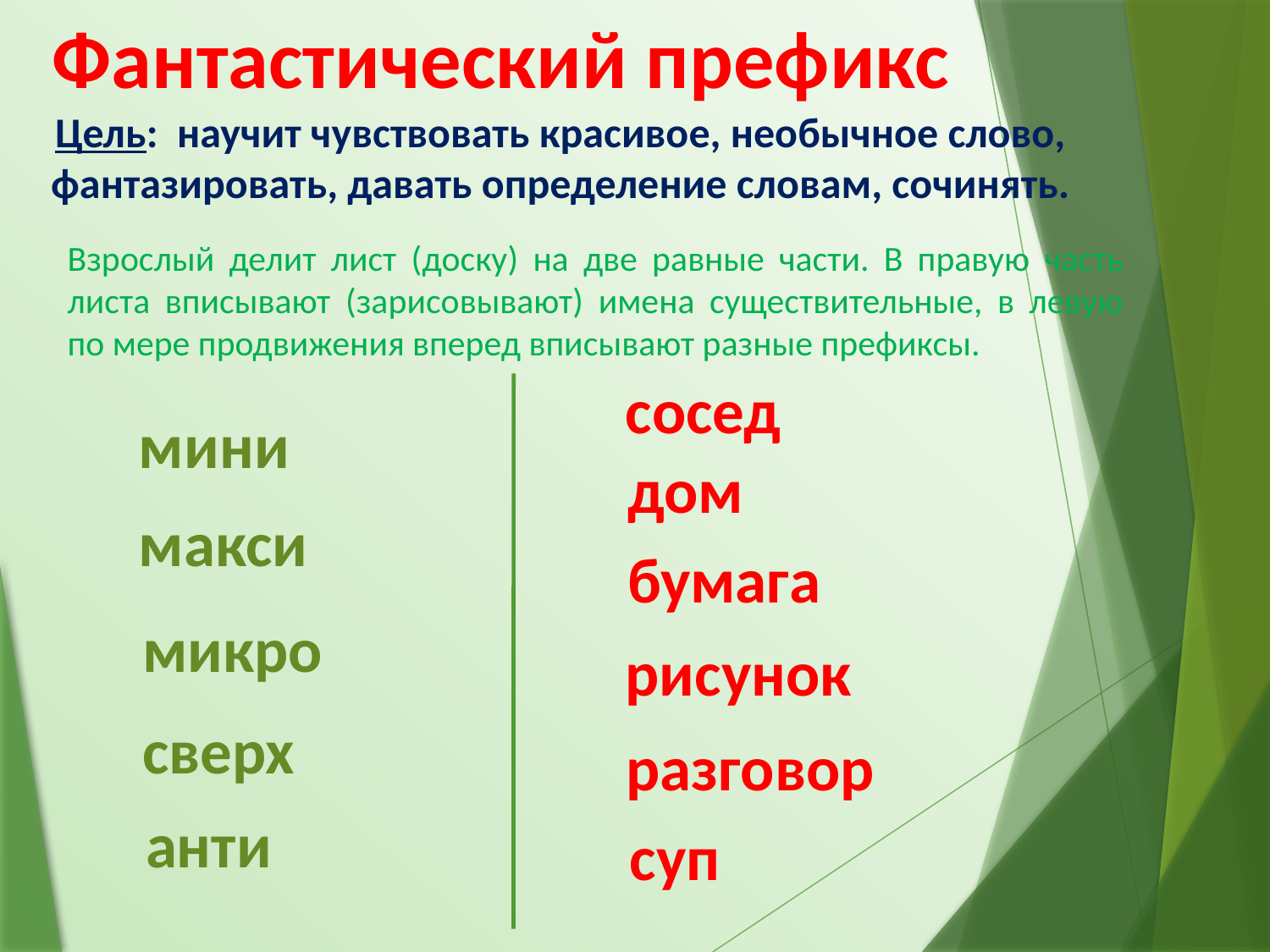

# Фантастический префикс
Цель:  научит чувствовать красивое, необычное слово, фантазировать, давать определение словам, сочинять.
Взрослый делит лист (доску) на две равные части. В правую часть листа вписывают (зарисовывают) имена существительные, в левую по мере продвижения вперед вписывают разные префиксы.

сосед
мини
дом
макси
бумага
микро
рисунок
сверх
разговор
анти
суп